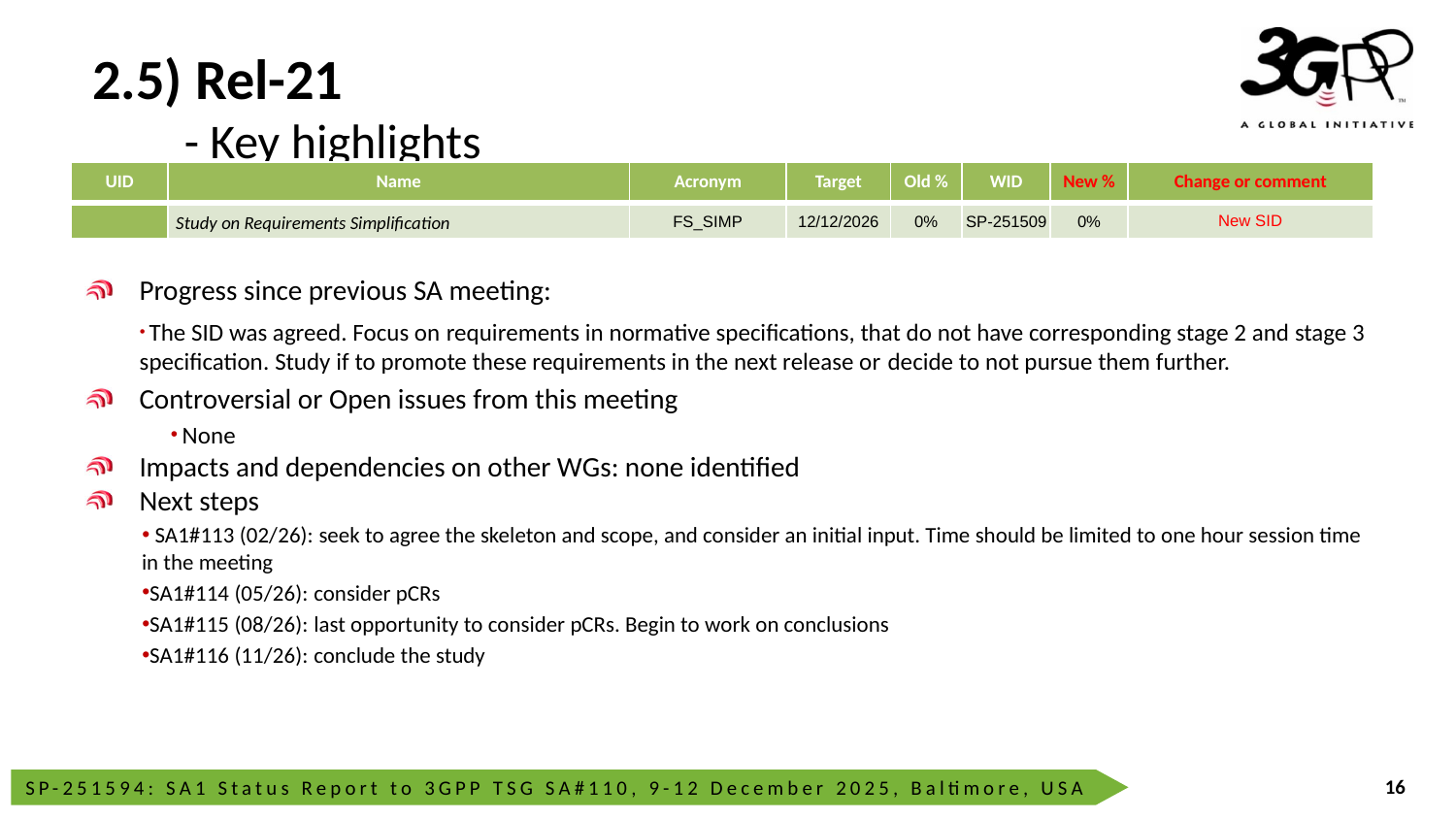

# 2.5) Rel-21
- Key highlights
| UID | Name | Acronym | Target | Old % | WID | New % | Change or comment |
| --- | --- | --- | --- | --- | --- | --- | --- |
|  | Study on Requirements Simplification | FS\_SIMP | 12/12/2026 | 0% | SP-251509 | 0% | New SID |
Progress since previous SA meeting:
 The SID was agreed. Focus on requirements in normative specifications, that do not have corresponding stage 2 and stage 3 specification. Study if to promote these requirements in the next release or decide to not pursue them further.
Controversial or Open issues from this meeting
 None
Impacts and dependencies on other WGs: none identified
Next steps
 SA1#113 (02/26): seek to agree the skeleton and scope, and consider an initial input. Time should be limited to one hour session time in the meeting
SA1#114 (05/26): consider pCRs
SA1#115 (08/26): last opportunity to consider pCRs. Begin to work on conclusions
SA1#116 (11/26): conclude the study